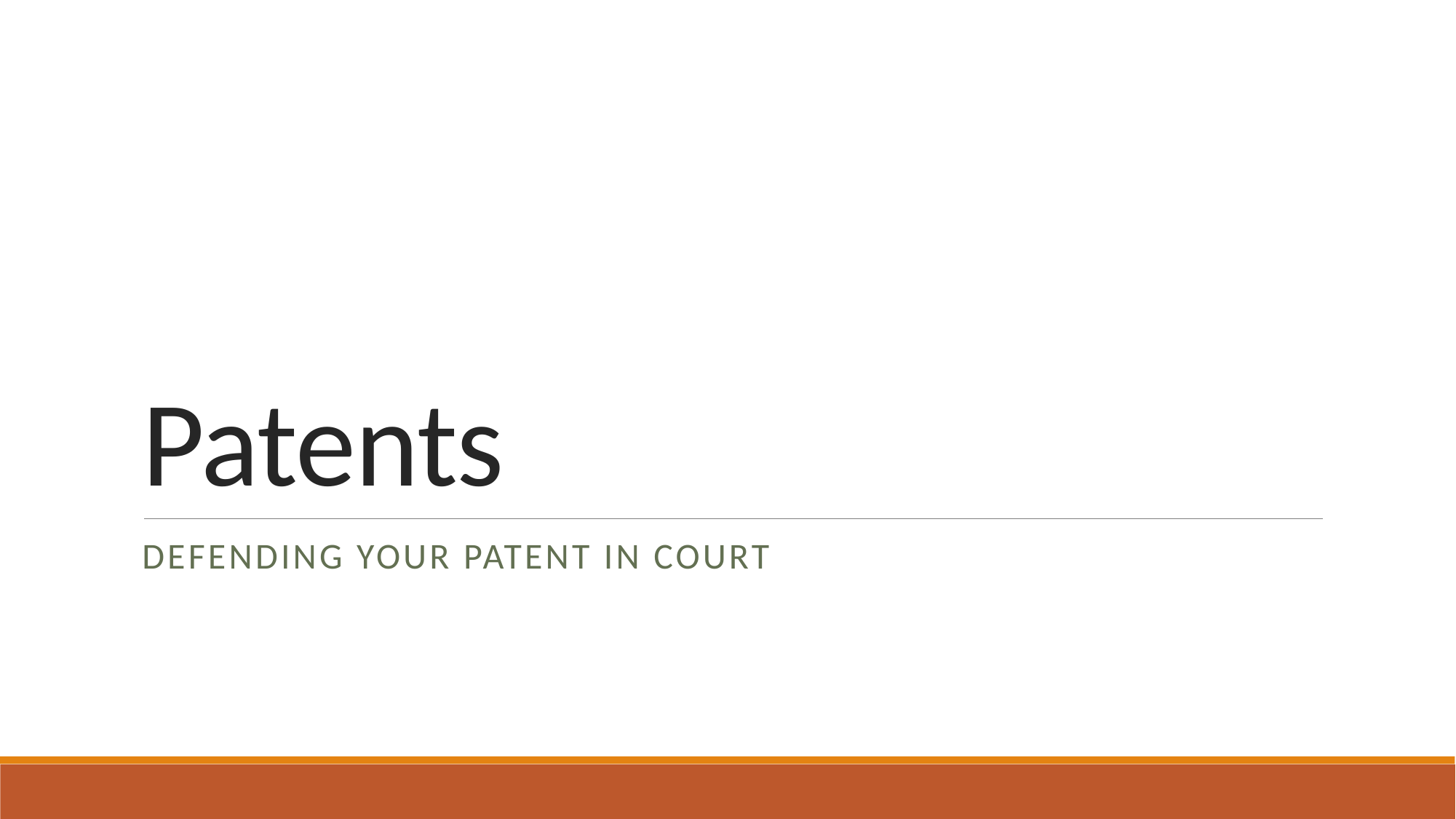

# Patents
Defending your patent in court